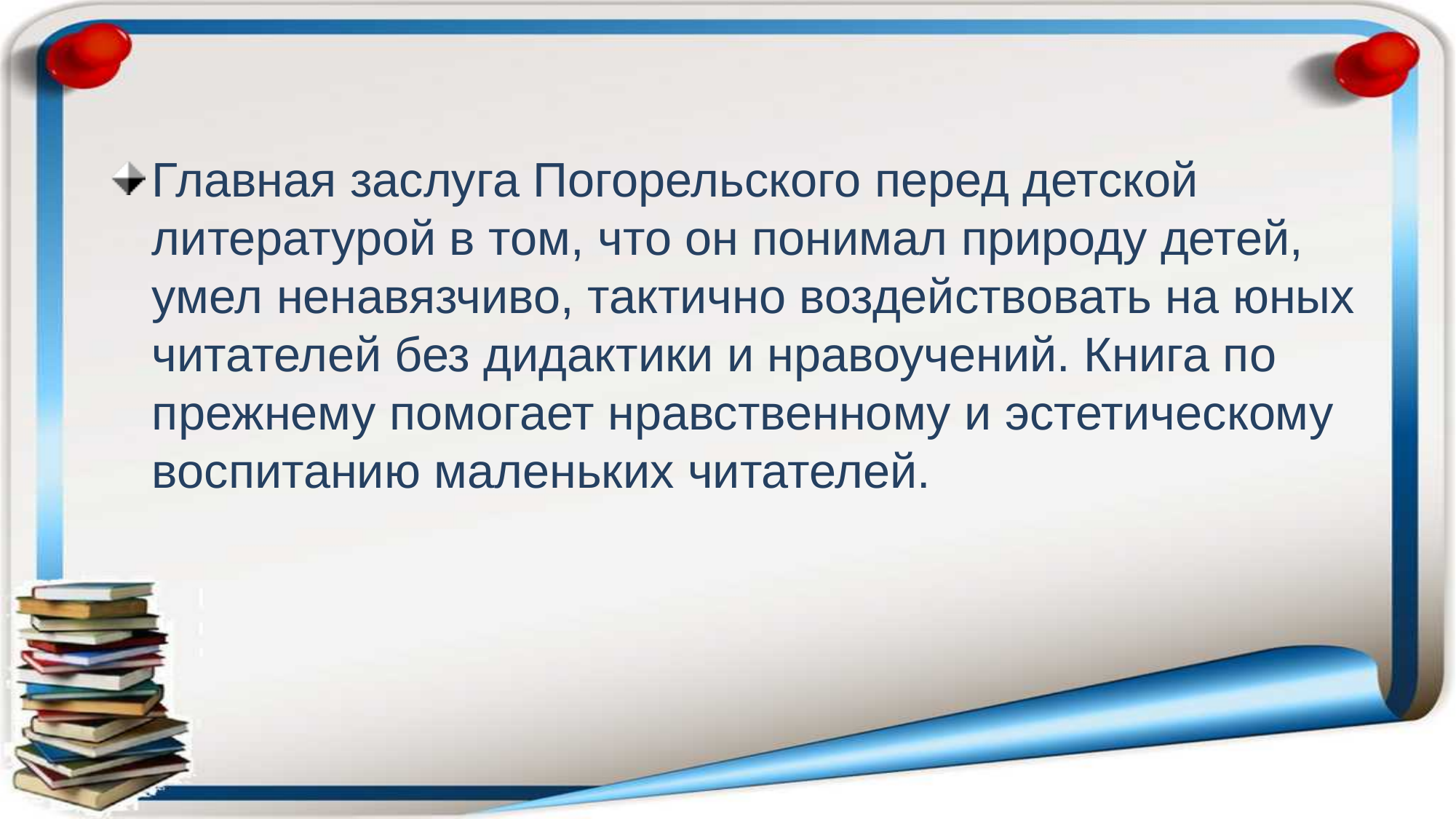

Главная заслуга Погорельского перед детской литературой в том, что он понимал природу детей, умел ненавязчиво, тактично воздействовать на юных читателей без дидактики и нравоучений. Книга по прежнему помогает нравственному и эстетическому воспитанию маленьких читателей.